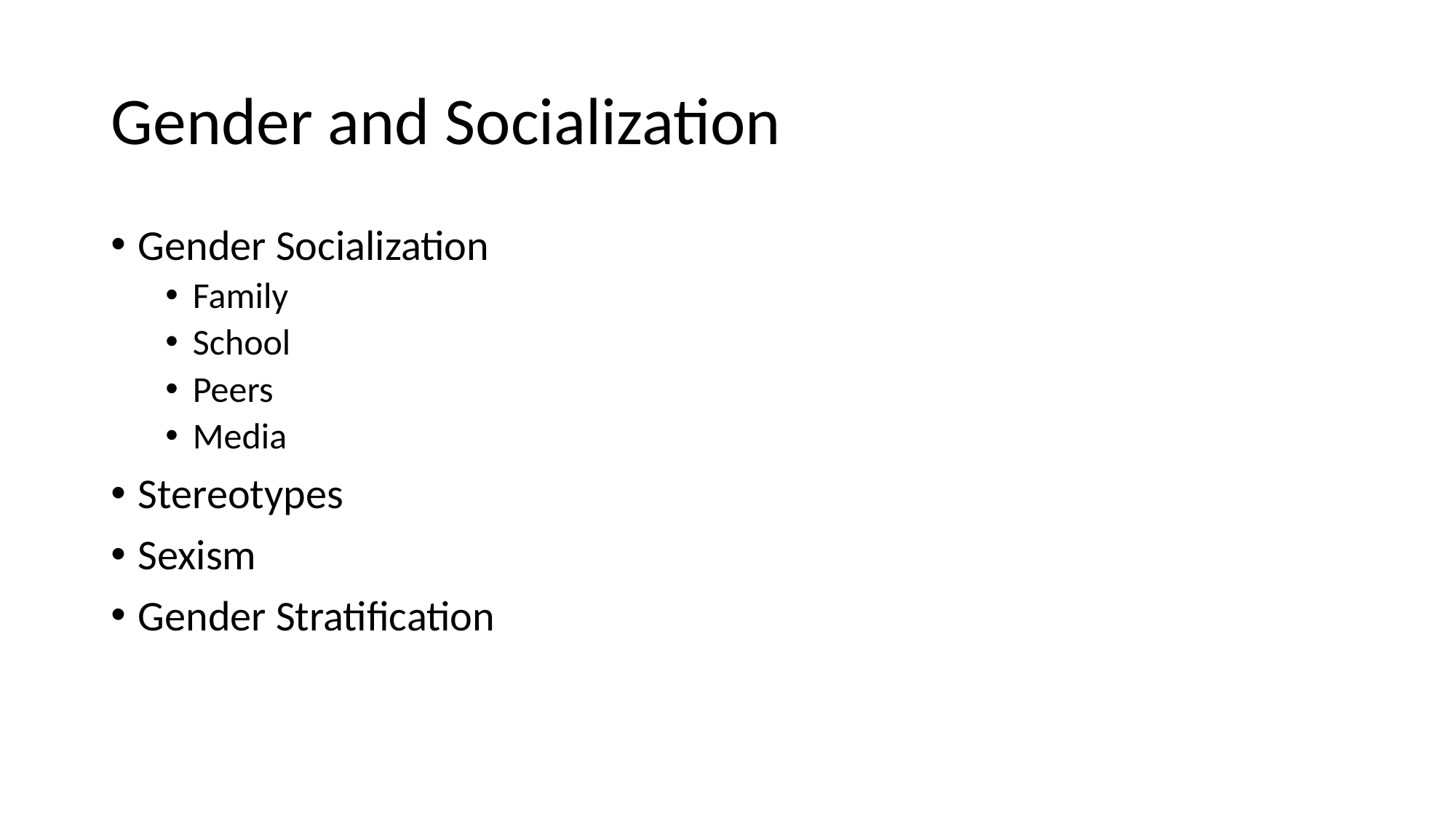

# Gender and Socialization
Gender Socialization
Family
School
Peers
Media
Stereotypes
Sexism
Gender Stratification